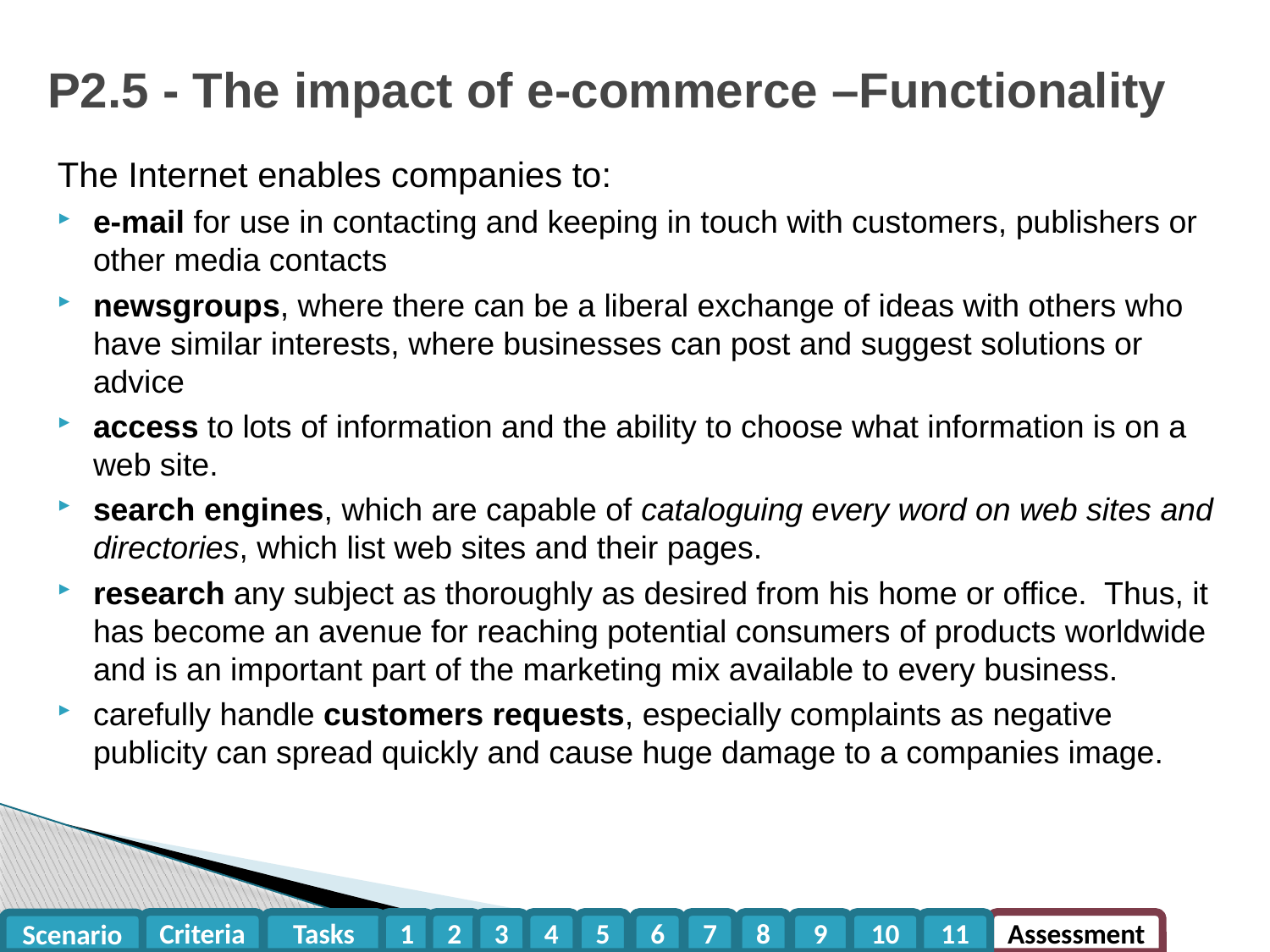

P2.5 - The impact of e-commerce –Functionality
The Internet enables companies to:
e-mail for use in contacting and keeping in touch with customers, publishers or other media contacts
newsgroups, where there can be a liberal exchange of ideas with others who have similar interests, where businesses can post and suggest solutions or advice
access to lots of information and the ability to choose what information is on a web site.
search engines, which are capable of cataloguing every word on web sites and directories, which list web sites and their pages.
research any subject as thoroughly as desired from his home or office.  Thus, it has become an avenue for reaching potential consumers of products worldwide and is an important part of the marketing mix available to every business.
carefully handle customers requests, especially complaints as negative publicity can spread quickly and cause huge damage to a companies image.